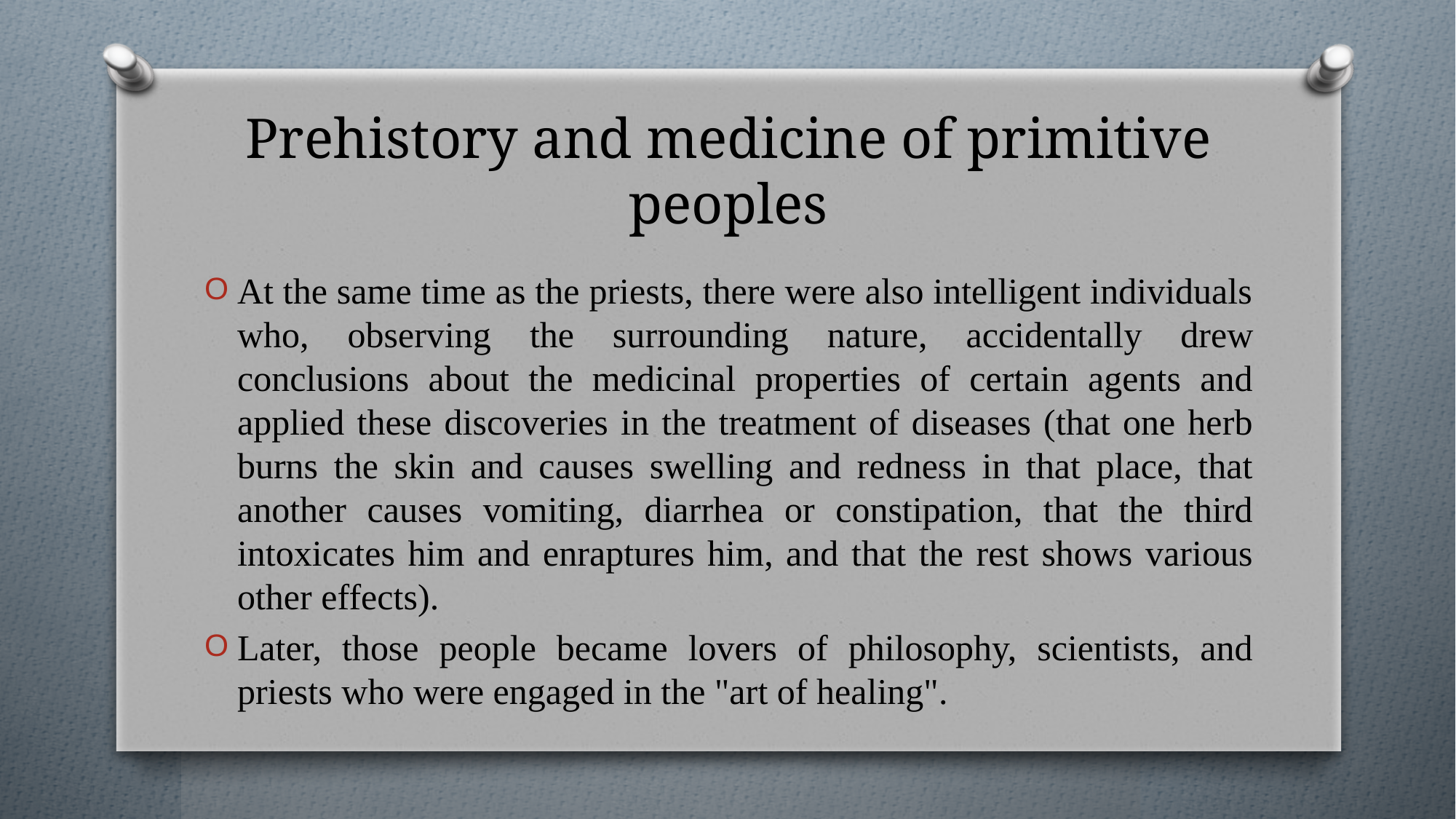

# Prehistory and medicine of primitive peoples
At the same time as the priests, there were also intelligent individuals who, observing the surrounding nature, accidentally drew conclusions about the medicinal properties of certain agents and applied these discoveries in the treatment of diseases (that one herb burns the skin and causes swelling and redness in that place, that another causes vomiting, diarrhea or constipation, that the third intoxicates him and enraptures him, and that the rest shows various other effects).
Later, those people became lovers of philosophy, scientists, and priests who were engaged in the "art of healing".